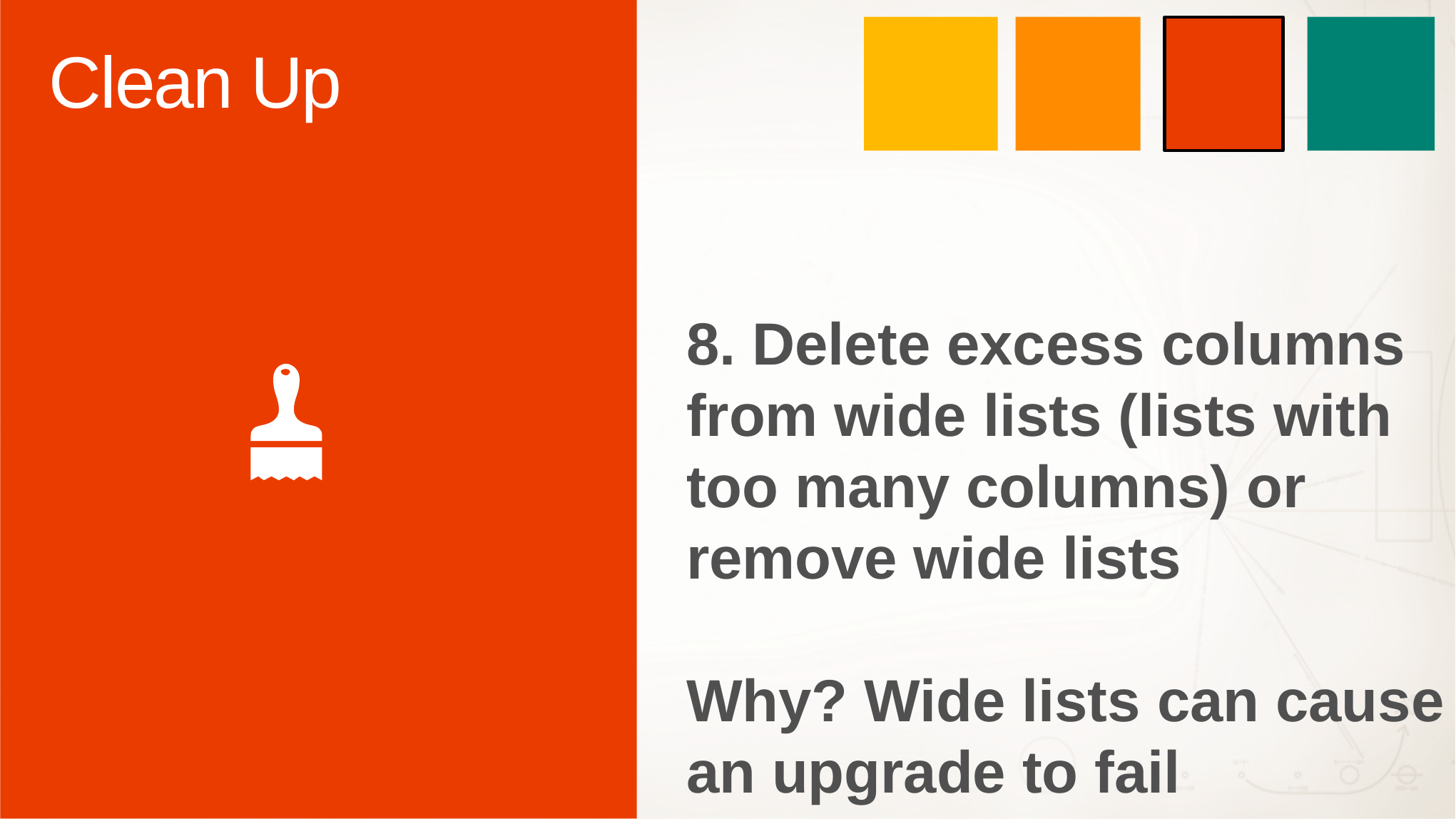

# Clean Up
8. Delete excess columns from wide lists (lists with too many columns) or remove wide lists

Why? Wide lists can cause an upgrade to fail